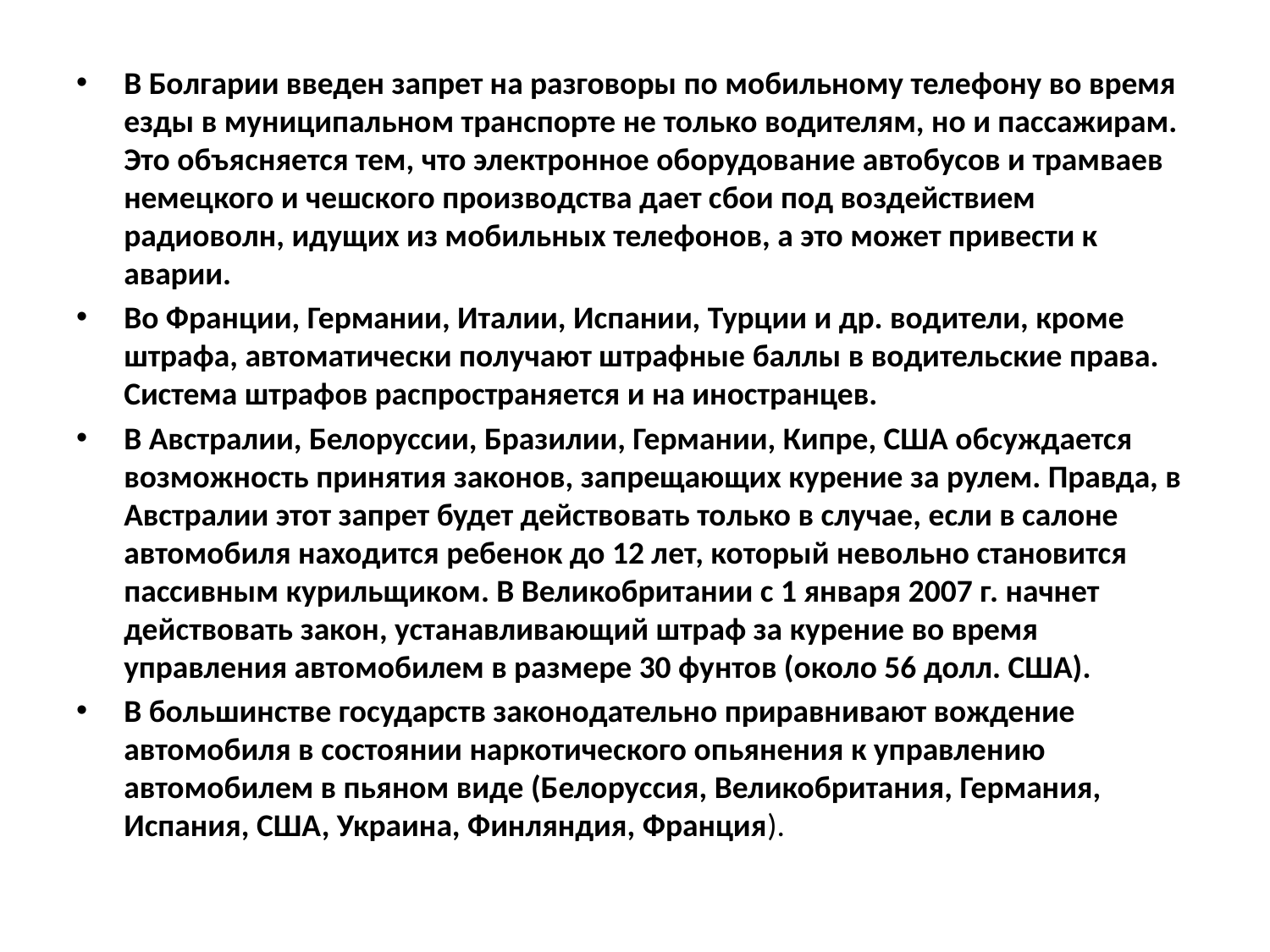

В Болгарии введен запрет на разговоры по мобильному телефону во время езды в муниципальном транспорте не только водителям, но и пассажирам. Это объясняется тем, что электронное оборудование автобусов и трамваев немецкого и чешского производства дает сбои под воздействием радиоволн, идущих из мобильных телефонов, а это может привести к аварии.
Во Франции, Германии, Италии, Испании, Турции и др. водители, кроме штрафа, автоматически получают штрафные баллы в водительские права. Система штрафов распространяется и на иностранцев.
В Австралии, Белоруссии, Бразилии, Германии, Кипре, США обсуждается возможность принятия законов, запрещающих курение за рулем. Правда, в Австралии этот запрет будет действовать только в случае, если в салоне автомобиля находится ребенок до 12 лет, который невольно становится пассивным курильщиком. В Великобритании с 1 января 2007 г. начнет действовать закон, устанавливающий штраф за курение во время управления автомобилем в размере 30 фунтов (около 56 долл. США).
В большинстве государств законодательно приравнивают вождение автомобиля в состоянии наркотического опьянения к управлению автомобилем в пьяном виде (Белоруссия, Великобритания, Германия, Испания, США, Украина, Финляндия, Франция).